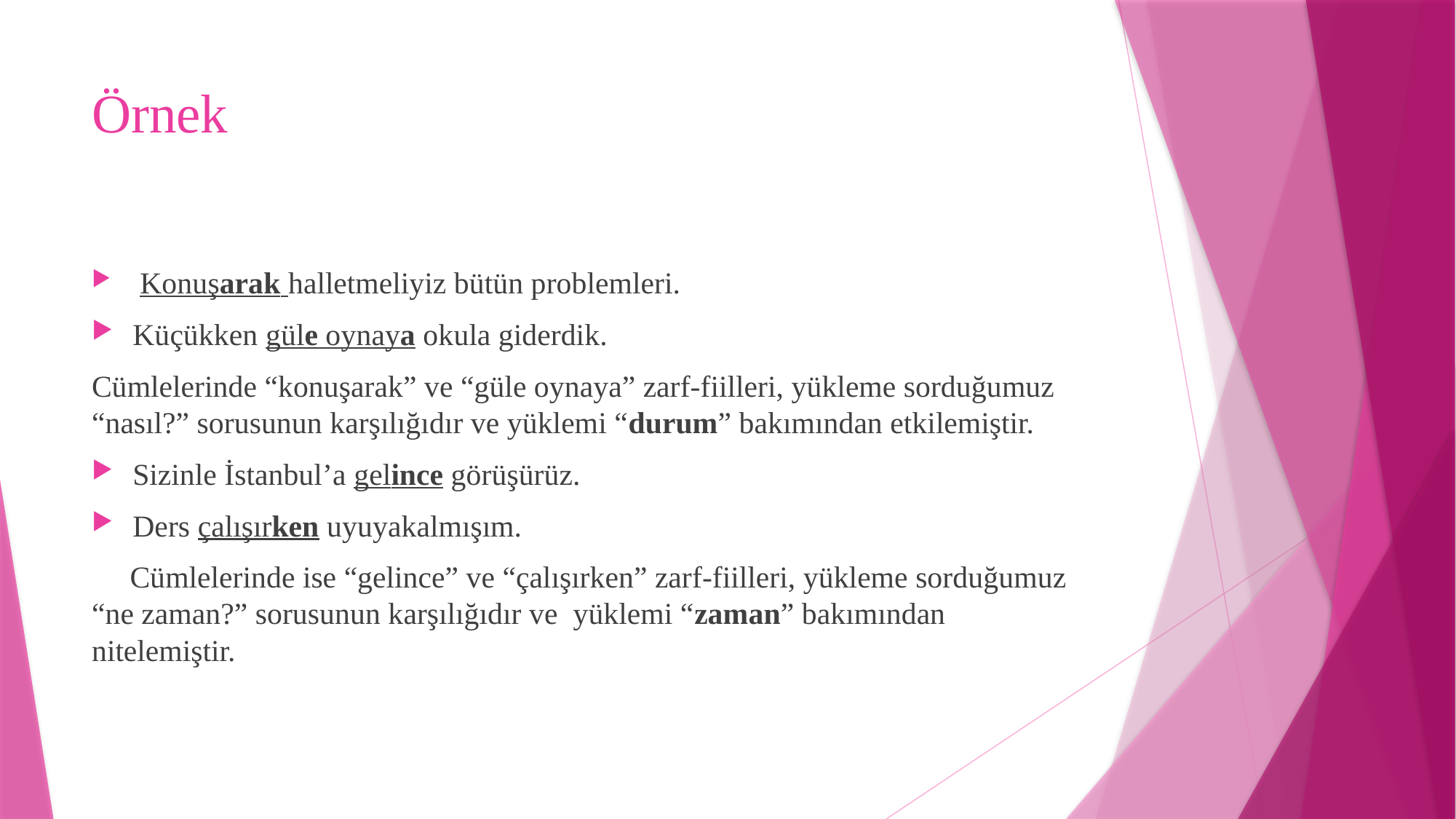

# Örnek
 Konuşarak halletmeliyiz bütün problemleri.
Küçükken güle oynaya okula giderdik.
Cümlelerinde “konuşarak” ve “güle oynaya” zarf-fiilleri, yükleme sorduğumuz “nasıl?” sorusunun karşılığıdır ve yüklemi “durum” bakımından etkilemiştir.
Sizinle İstanbul’a gelince görüşürüz.
Ders çalışırken uyuyakalmışım.
     Cümlelerinde ise “gelince” ve “çalışırken” zarf-fiilleri, yükleme sorduğumuz “ne zaman?” sorusunun karşılığıdır ve  yüklemi “zaman” bakımından nitelemiştir.